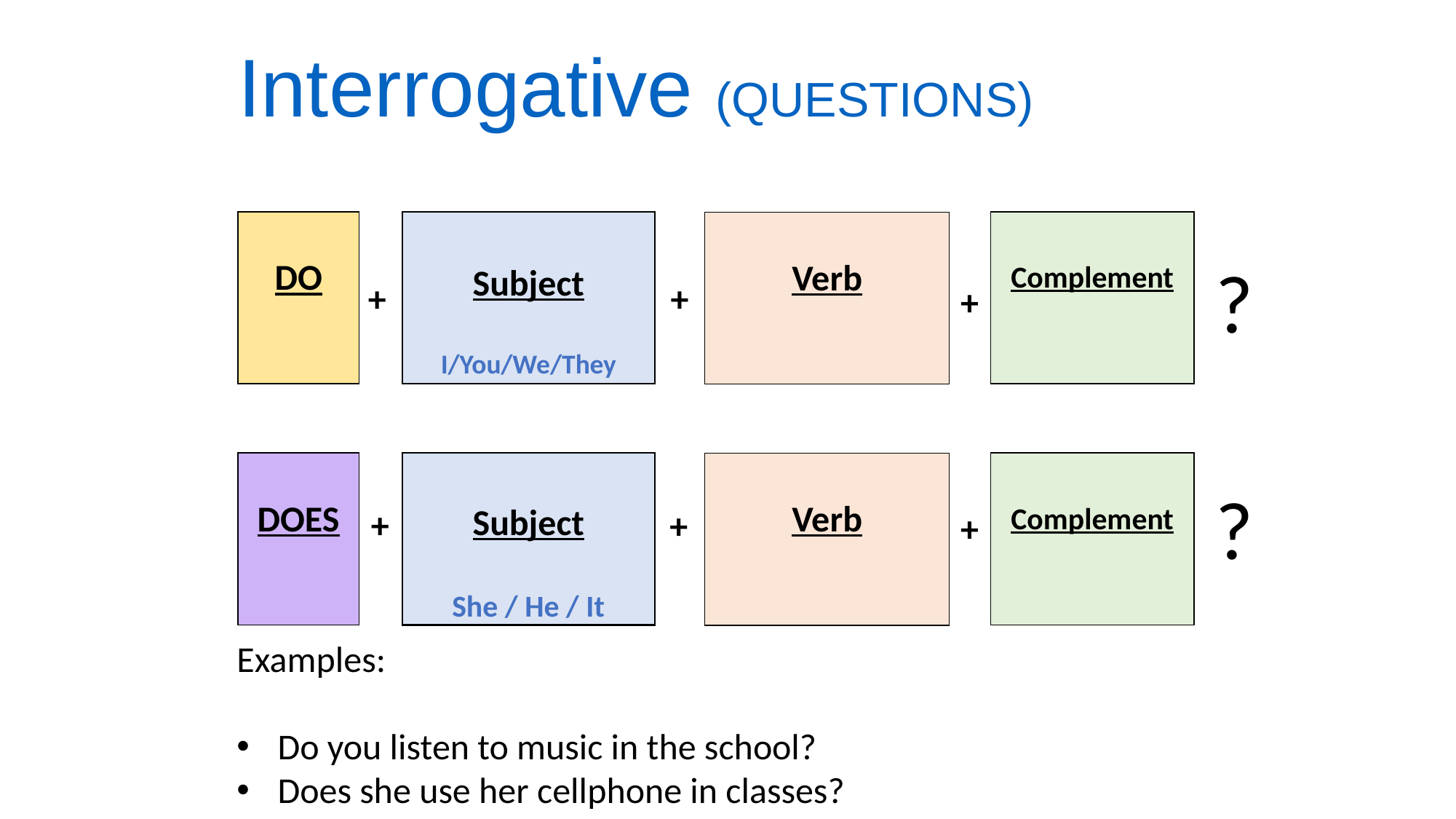

# Interrogative (QUESTIONS)
DO

Subject

I/You/We/They

Complement

Verb

?
+
+
+
DOES

Subject

She / He / It

Complement

Verb

?
+
+
+
Examples:

Do you listen to music in the school?
Does she use her cellphone in classes?